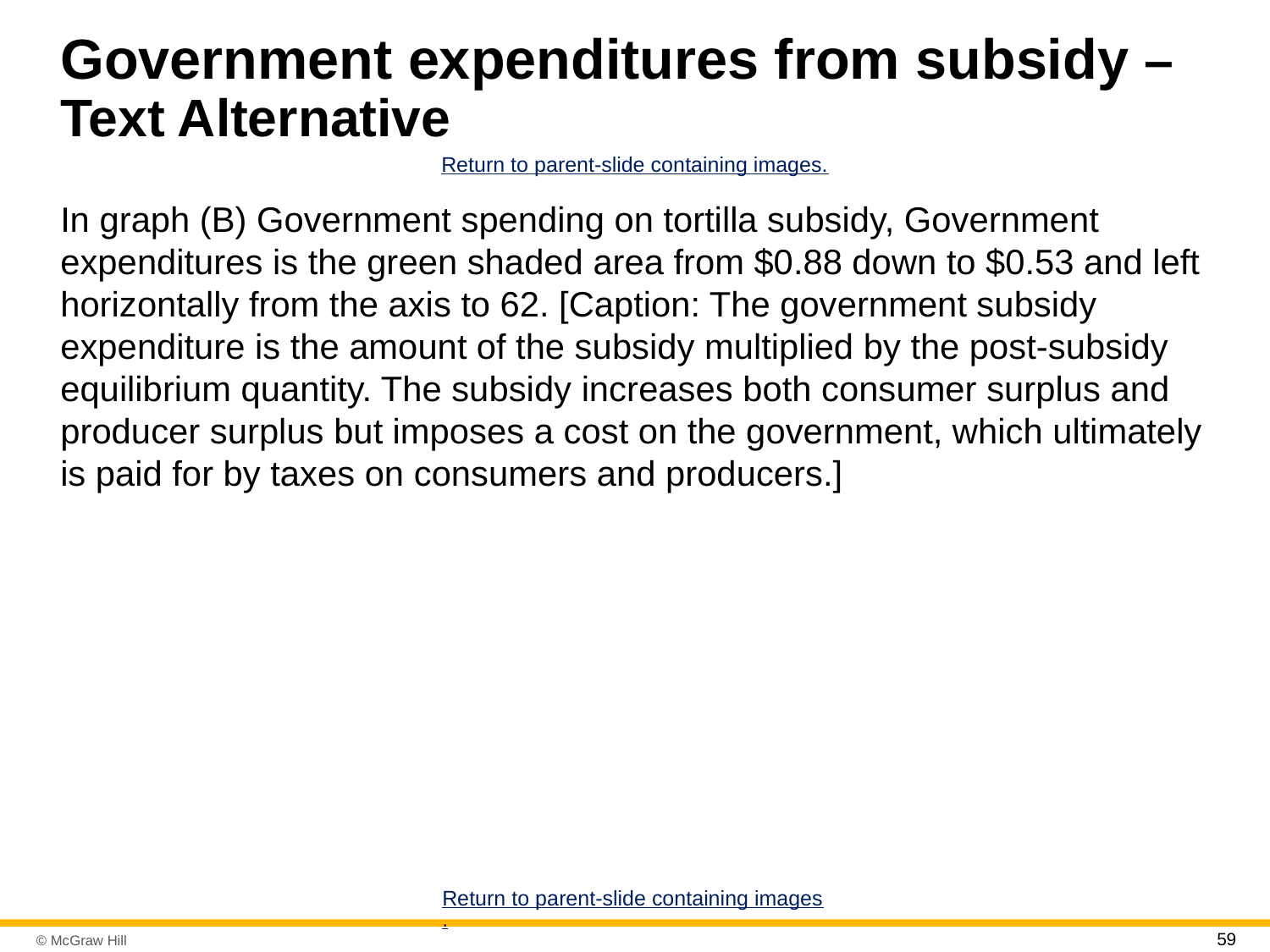

# Government expenditures from subsidy – Text Alternative
Return to parent-slide containing images.
In graph (B) Government spending on tortilla subsidy, Government expenditures is the green shaded area from $0.88 down to $0.53 and left horizontally from the axis to 62. [Caption: The government subsidy expenditure is the amount of the subsidy multiplied by the post-subsidy equilibrium quantity. The subsidy increases both consumer surplus and producer surplus but imposes a cost on the government, which ultimately is paid for by taxes on consumers and producers.]
Return to parent-slide containing images.